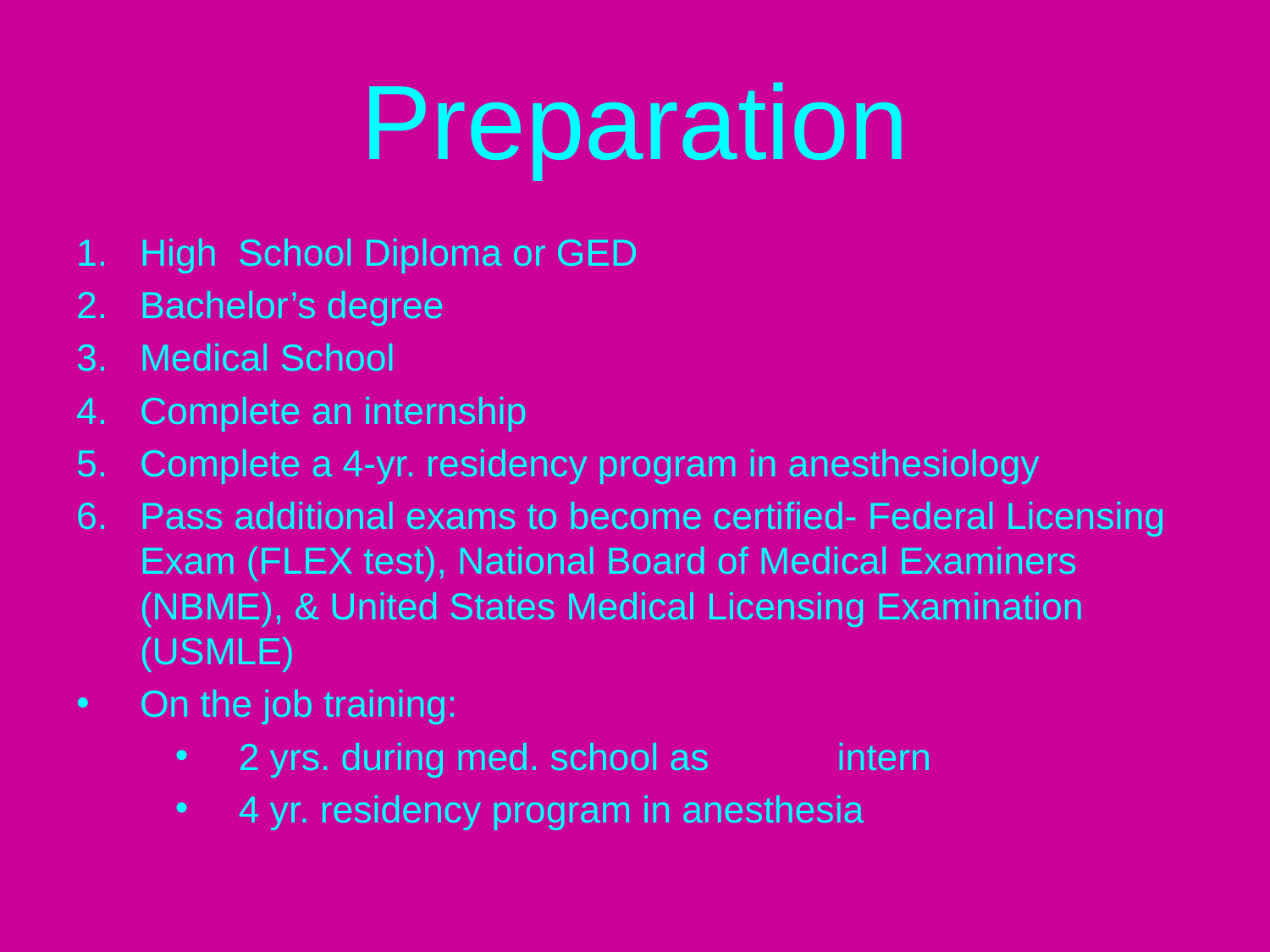

# Preparation
High  School Diploma or GED
Bachelor’s degree
Medical School
Complete an internship
Complete a 4-yr. residency program in anesthesiology
Pass additional exams to become certified- Federal Licensing Exam (FLEX test), National Board of Medical Examiners (NBME), & United States Medical Licensing Examination (USMLE)
On the job training:
2 yrs. during med. school as 				       intern
4 yr. residency program in anesthesia